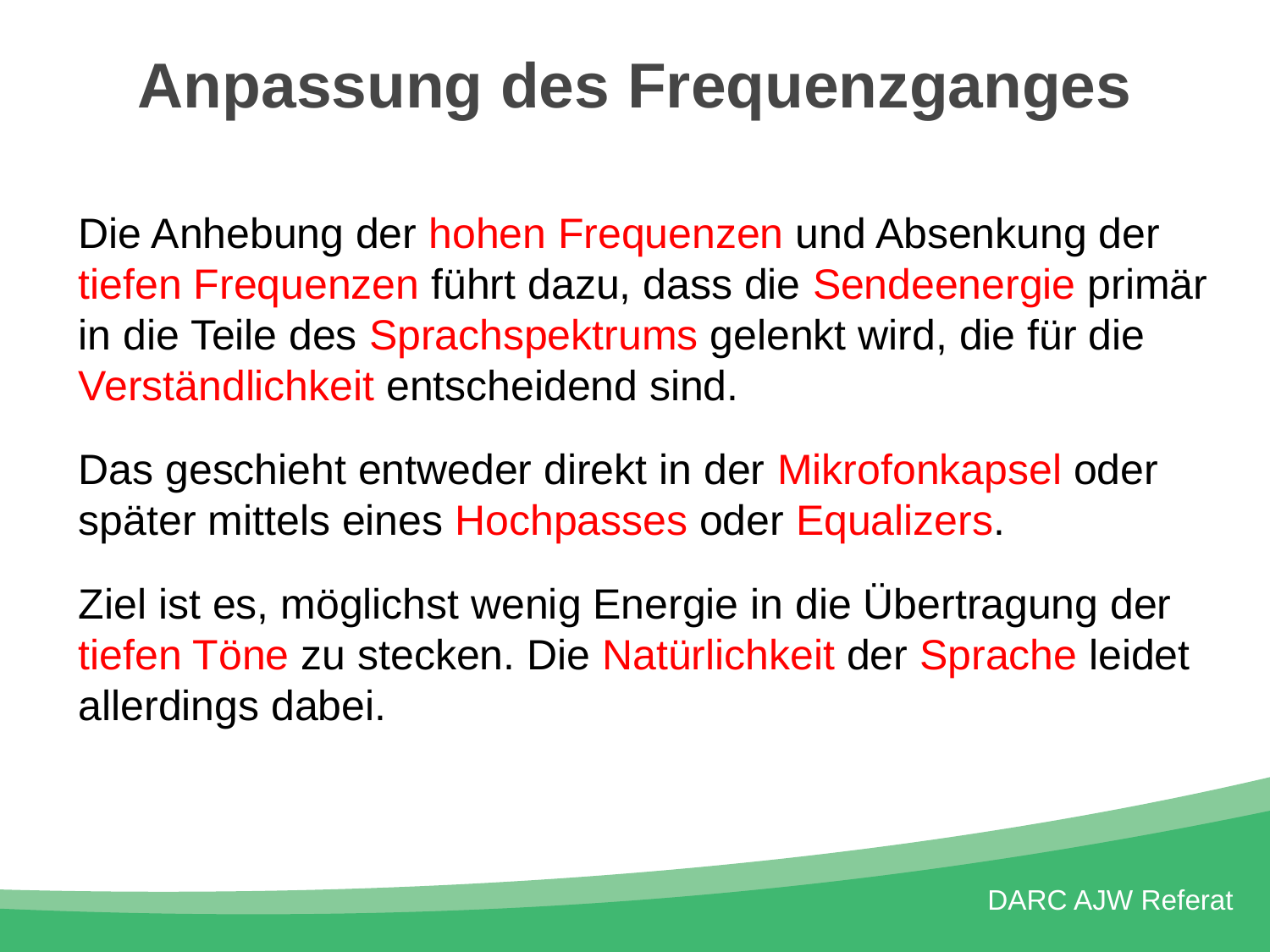

# Anpassung des Frequenzganges

Die Anhebung der hohen Frequenzen und Absenkung der tiefen Frequenzen führt dazu, dass die Sendeenergie primär in die Teile des Sprachspektrums gelenkt wird, die für die Verständlichkeit entscheidend sind.

Das geschieht entweder direkt in der Mikrofonkapsel oder später mittels eines Hochpasses oder Equalizers.

Ziel ist es, möglichst wenig Energie in die Übertragung der tiefen Töne zu stecken. Die Natürlichkeit der Sprache leidet allerdings dabei.